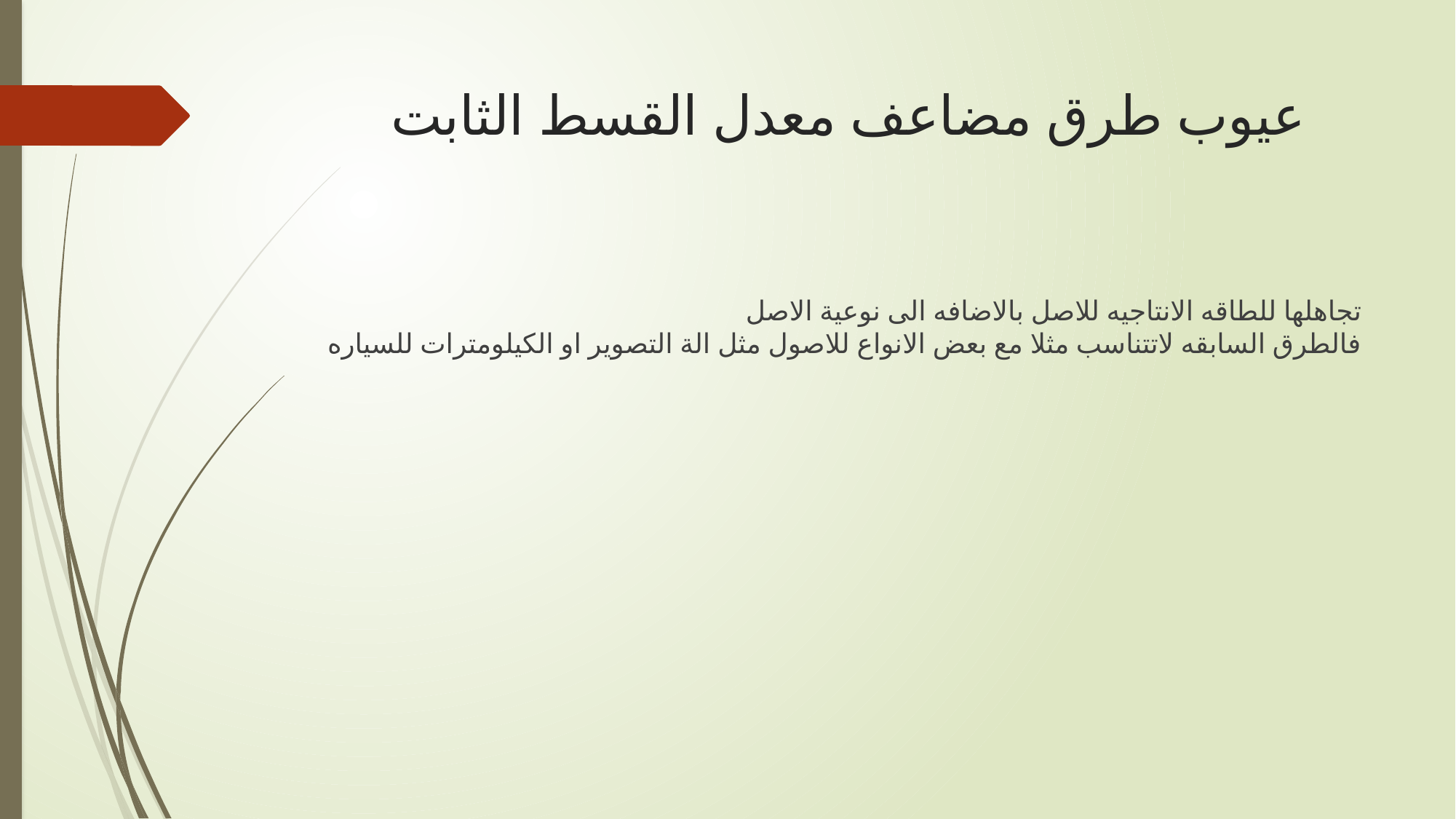

# عيوب طرق مضاعف معدل القسط الثابت
تجاهلها للطاقه الانتاجيه للاصل بالاضافه الى نوعية الاصل
فالطرق السابقه لاتتناسب مثلا مع بعض الانواع للاصول مثل الة التصوير او الكيلومترات للسياره